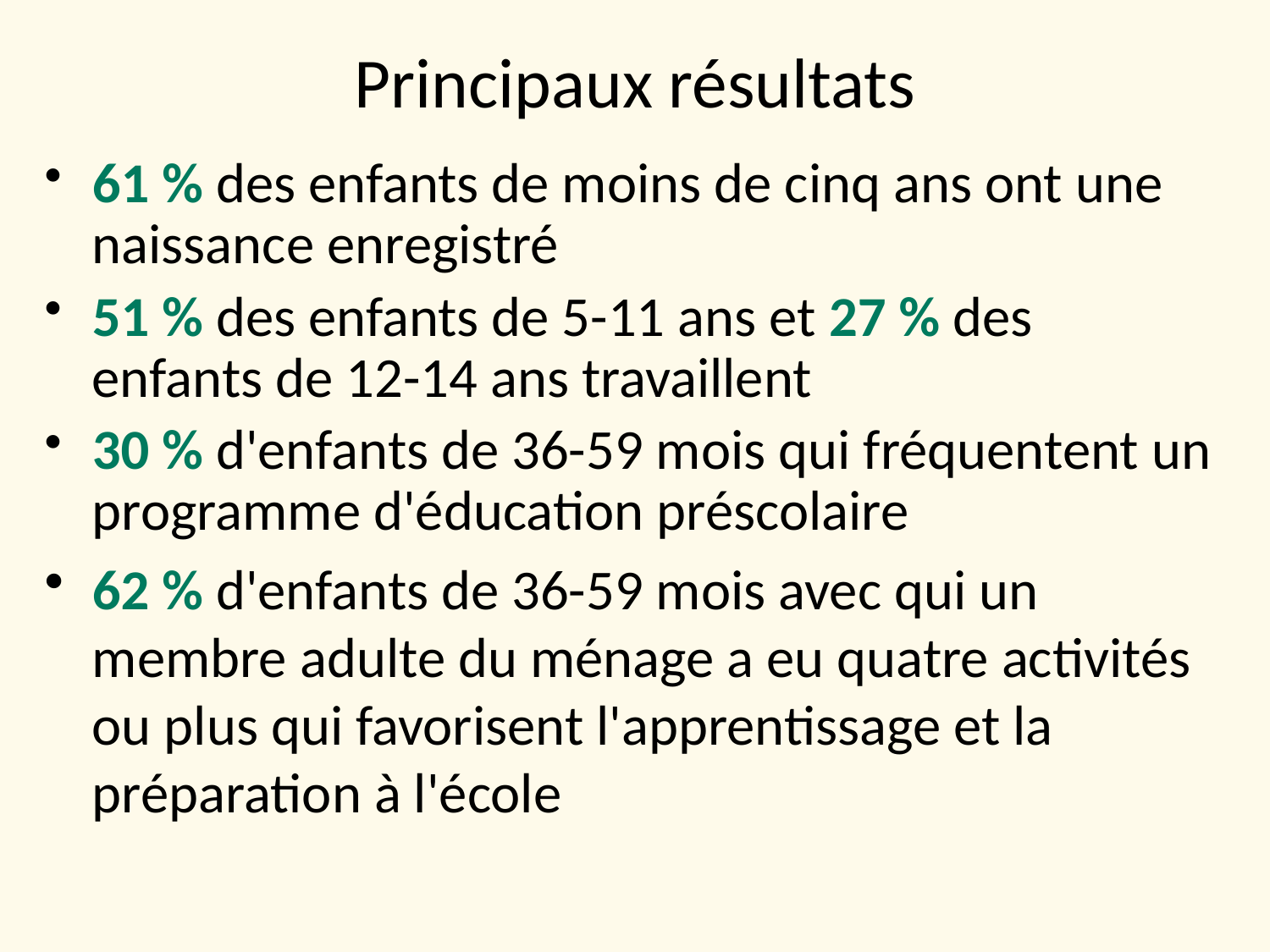

# Principaux résultats
61 % des enfants de moins de cinq ans ont une naissance enregistré
51 % des enfants de 5-11 ans et 27 % des enfants de 12-14 ans travaillent
30 % d'enfants de 36-59 mois qui fréquentent un programme d'éducation préscolaire
62 % d'enfants de 36-59 mois avec qui un membre adulte du ménage a eu quatre activités ou plus qui favorisent l'apprentissage et la préparation à l'école